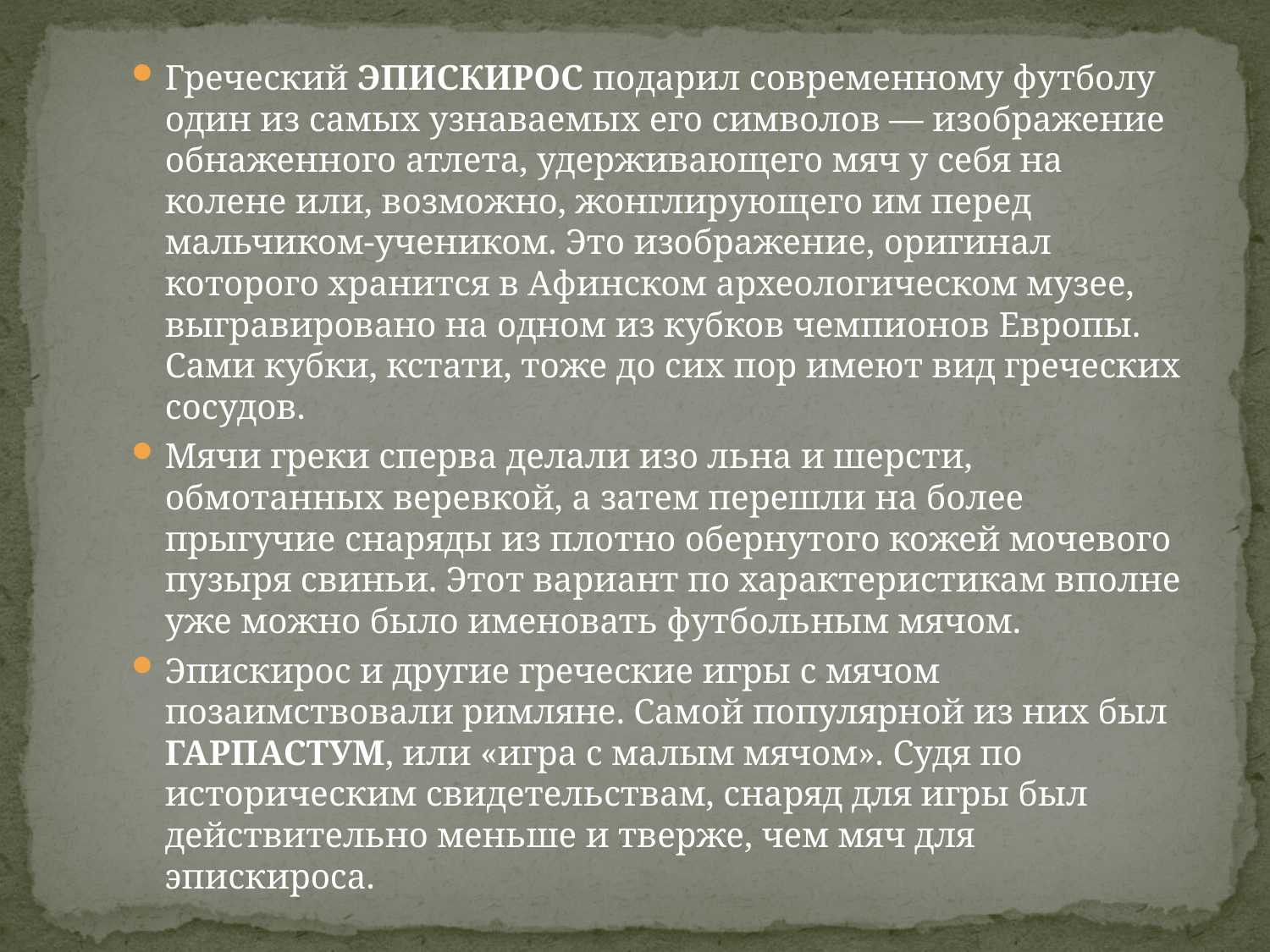

Греческий ЭПИСКИРОС подарил современному футболу один из самых узнаваемых его символов — изображение обнаженного атлета, удерживающего мяч у себя на колене или, возможно, жонглирующего им перед мальчиком-учеником. Это изображение, оригинал которого хранится в Афинском археологическом музее, выгравировано на одном из кубков чемпионов Европы. Сами кубки, кстати, тоже до сих пор имеют вид греческих сосудов.
Мячи греки сперва делали изо льна и шерсти, обмотанных веревкой, а затем перешли на более прыгучие снаряды из плотно обернутого кожей мочевого пузыря свиньи. Этот вариант по характеристикам вполне уже можно было именовать футбольным мячом.
Эпискирос и другие греческие игры с мячом позаимствовали римляне. Самой популярной из них был ГАРПАСТУМ, или «игра с малым мячом». Судя по историческим свидетельствам, снаряд для игры был действительно меньше и тверже, чем мяч для эпискироса.